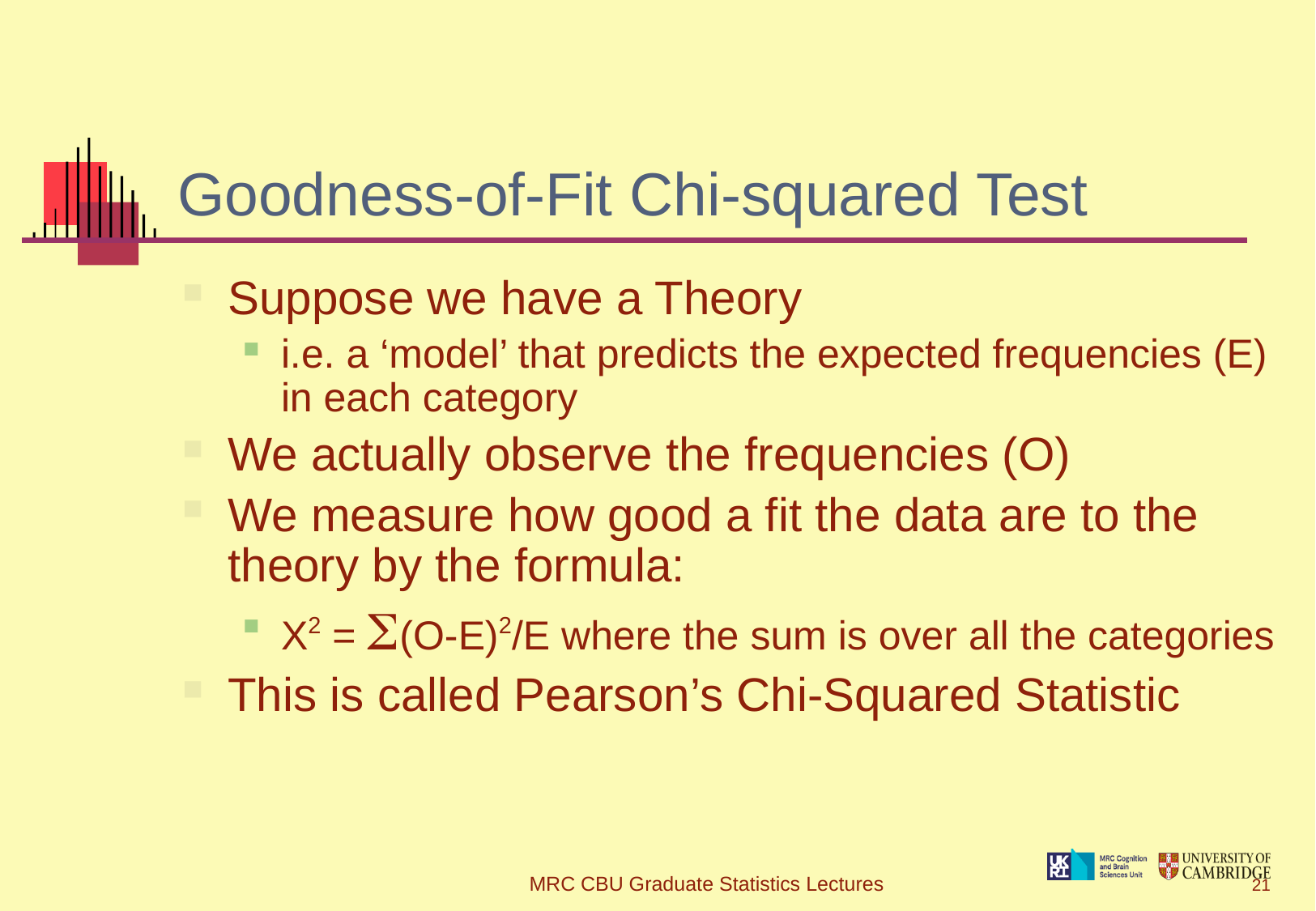

# Goodness-of-Fit Chi-squared Test
Suppose we have a Theory
i.e. a ‘model’ that predicts the expected frequencies (E) in each category
We actually observe the frequencies (O)
We measure how good a fit the data are to the theory by the formula:
X2 = Σ(O-E)2/E where the sum is over all the categories
This is called Pearson’s Chi-Squared Statistic

MRC CBU Graduate Statistics Lectures
21